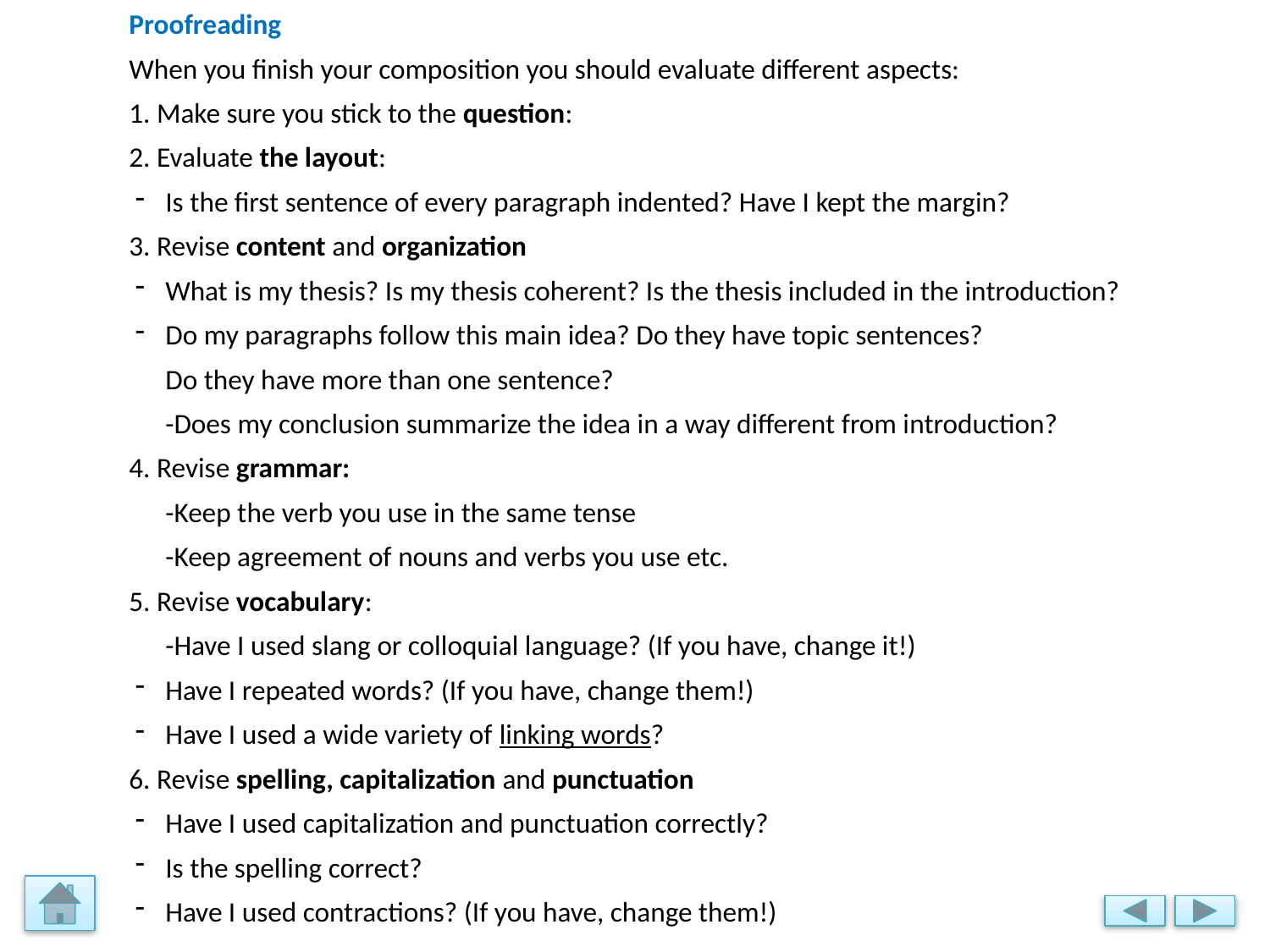

Proofreading
When you finish your composition you should evaluate different aspects:
1. Make sure you stick to the question:
2. Evaluate the layout:
Is the first sentence of every paragraph indented? Have I kept the margin?
3. Revise content and organization
What is my thesis? Is my thesis coherent? Is the thesis included in the introduction?
Do my paragraphs follow this main idea? Do they have topic sentences?
Do they have more than one sentence?
-Does my conclusion summarize the idea in a way different from introduction?
4. Revise grammar:
-Keep the verb you use in the same tense
-Keep agreement of nouns and verbs you use etc.
5. Revise vocabulary:
-Have I used slang or colloquial language? (If you have, change it!)
Have I repeated words? (If you have, change them!)
Have I used a wide variety of linking words?
6. Revise spelling, capitalization and punctuation
Have I used capitalization and punctuation correctly?
Is the spelling correct?
Have I used contractions? (If you have, change them!)